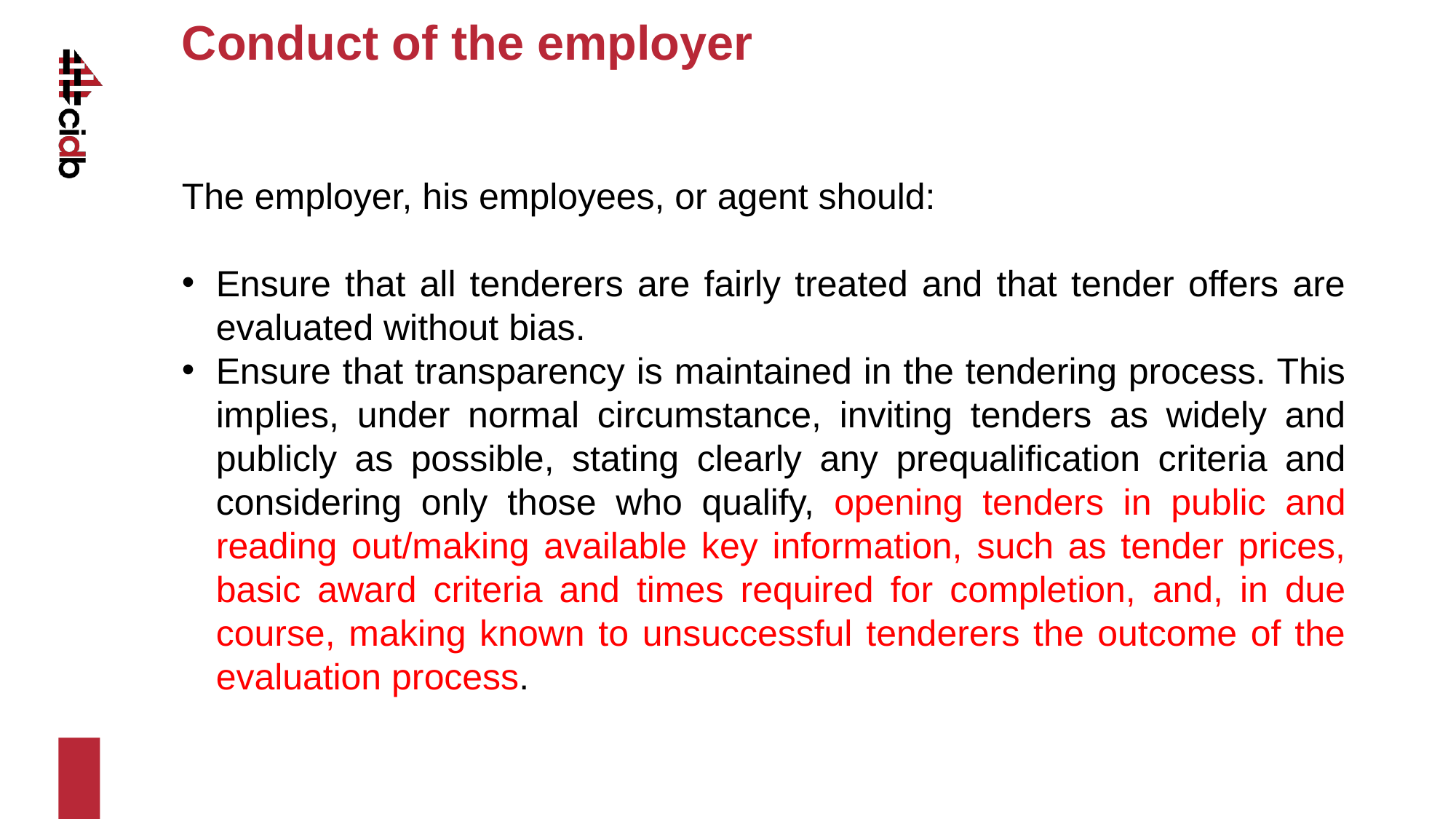

Conduct of the employer
The employer, his employees, or agent should:

Ensure that all tenderers are fairly treated and that tender offers are evaluated without bias.
Ensure that transparency is maintained in the tendering process. This implies, under normal circumstance, inviting tenders as widely and publicly as possible, stating clearly any prequalification criteria and considering only those who qualify, opening tenders in public and reading out/making available key information, such as tender prices, basic award criteria and times required for completion, and, in due course, making known to unsuccessful tenderers the outcome of the evaluation process.